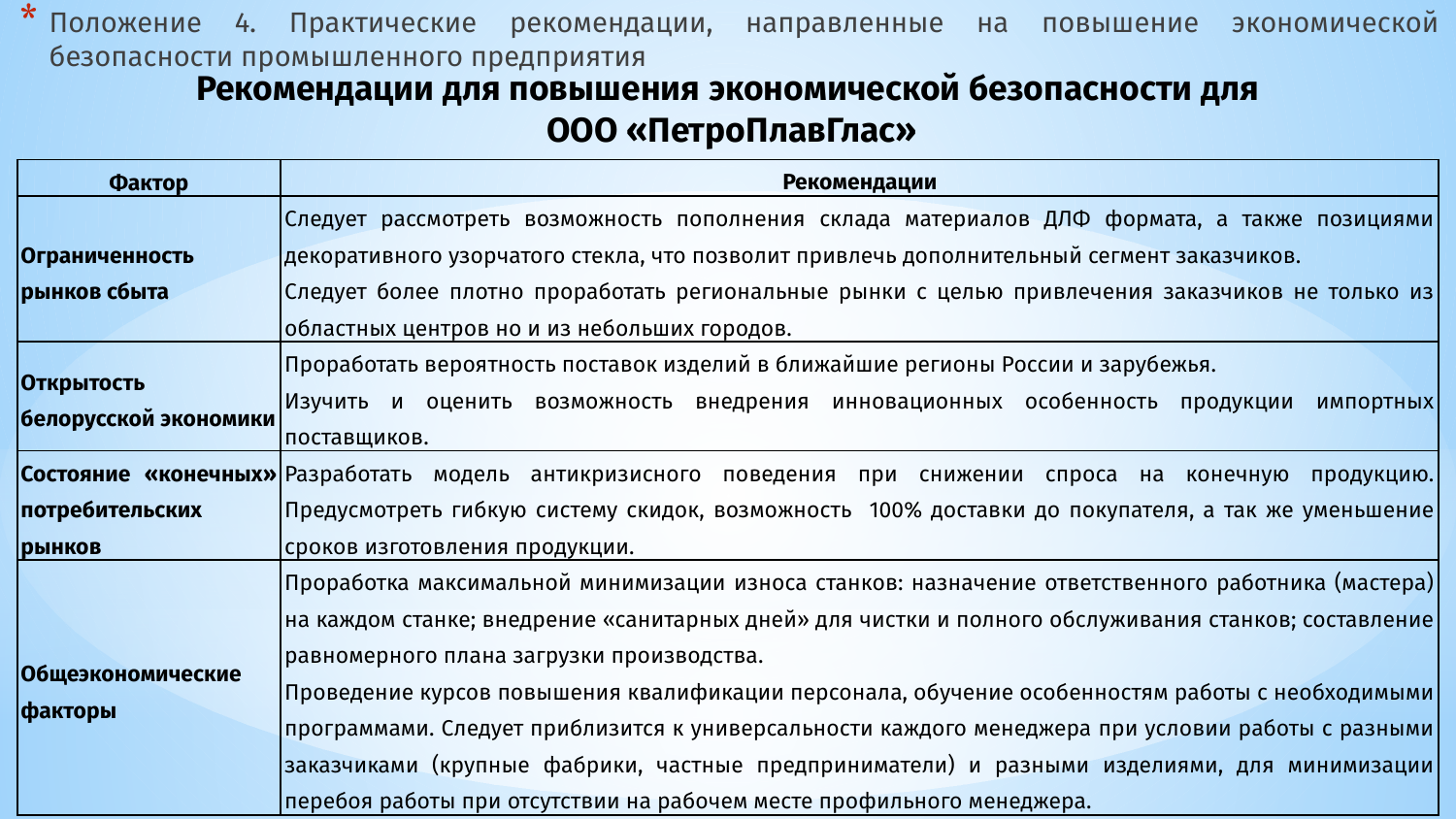

Положение 4. Практические рекомендации, направленные на повышение экономической безопасности промышленного предприятия
Рекомендации для повышения экономической безопасности для
 ООО «ПетроПлавГлас»
| Фактор | Рекомендации |
| --- | --- |
| Ограниченность рынков сбыта | Следует рассмотреть возможность пополнения склада материалов ДЛФ формата, а также позициями декоративного узорчатого стекла, что позволит привлечь дополнительный сегмент заказчиков. Следует более плотно проработать региональные рынки с целью привлечения заказчиков не только из областных центров но и из небольших городов. |
| Открытость белорусской экономики | Проработать вероятность поставок изделий в ближайшие регионы России и зарубежья. Изучить и оценить возможность внедрения инновационных особенность продукции импортных поставщиков. |
| Состояние «конечных» потребительских рынков | Разработать модель антикризисного поведения при снижении спроса на конечную продукцию. Предусмотреть гибкую систему скидок, возможность 100% доставки до покупателя, а так же уменьшение сроков изготовления продукции. |
| Общеэкономические факторы | Проработка максимальной минимизации износа станков: назначение ответственного работника (мастера) на каждом станке; внедрение «санитарных дней» для чистки и полного обслуживания станков; составление равномерного плана загрузки производства. Проведение курсов повышения квалификации персонала, обучение особенностям работы с необходимыми программами. Следует приблизится к универсальности каждого менеджера при условии работы с разными заказчиками (крупные фабрики, частные предприниматели) и разными изделиями, для минимизации перебоя работы при отсутствии на рабочем месте профильного менеджера. |